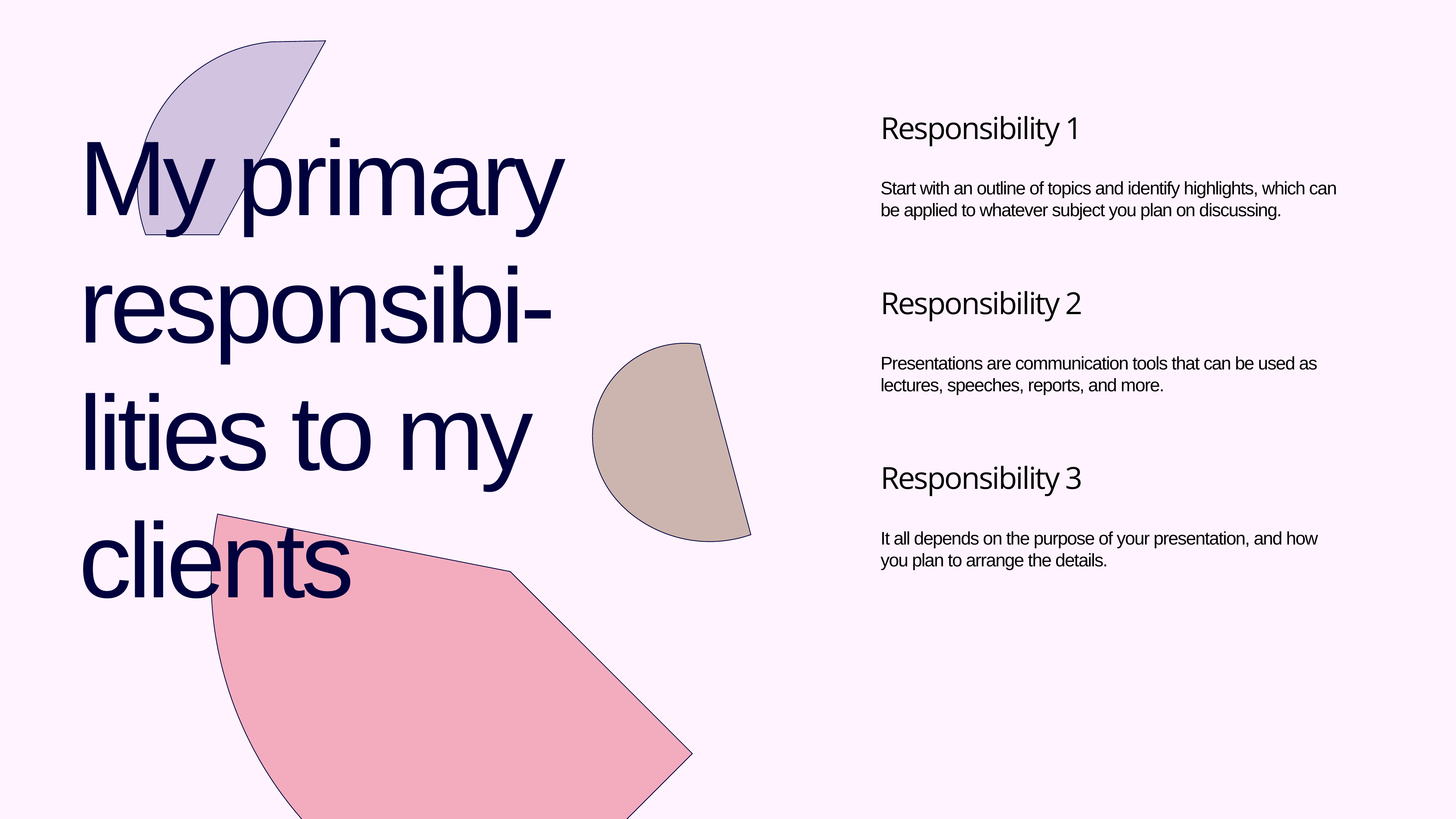

My primary responsibi-lities to my clients
Responsibility 1
Start with an outline of topics and identify highlights, which can be applied to whatever subject you plan on discussing.
Responsibility 2
Presentations are communication tools that can be used as lectures, speeches, reports, and more.

Responsibility 3
It all depends on the purpose of your presentation, and how you plan to arrange the details.